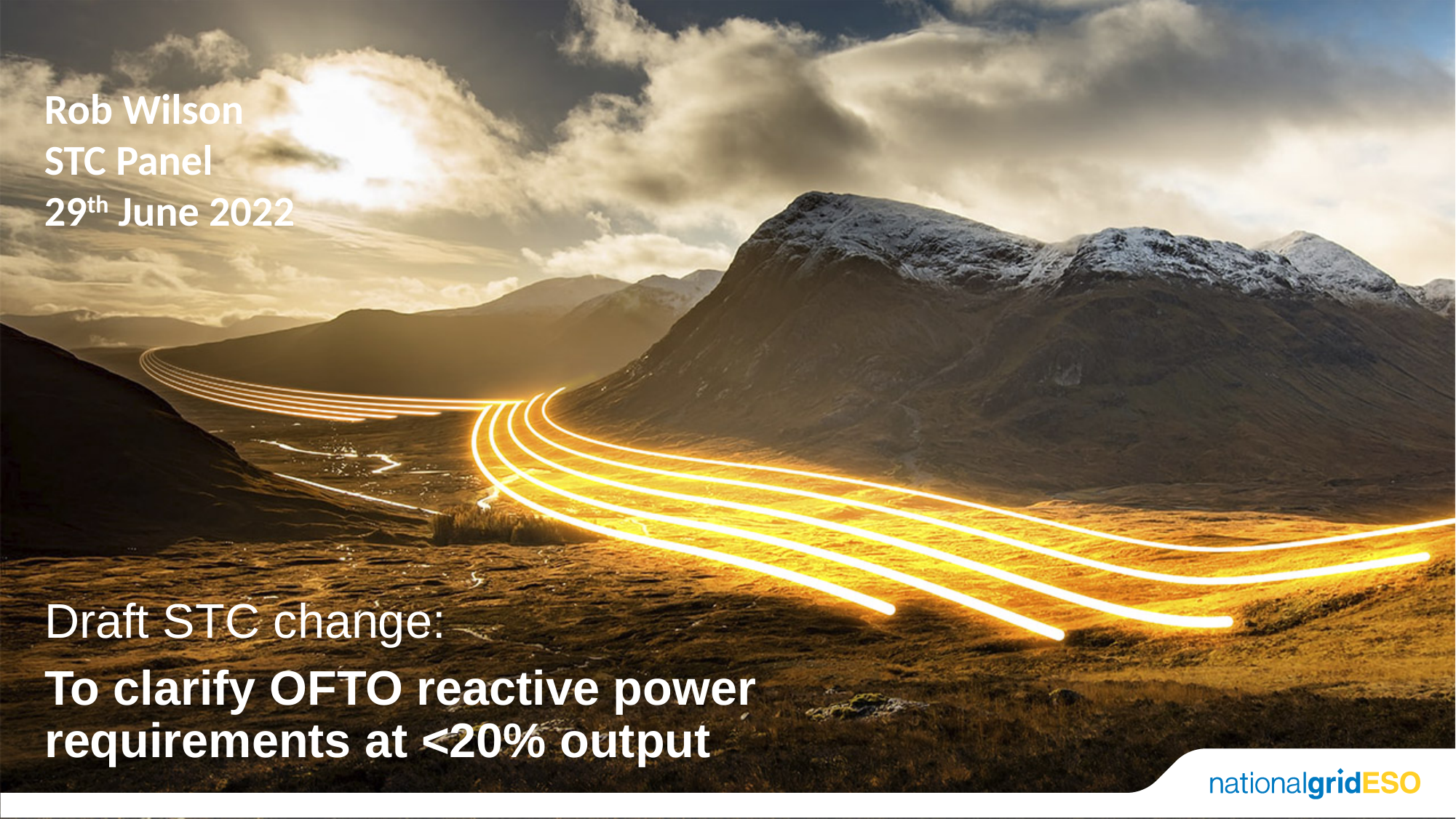

Rob Wilson
STC Panel
29th June 2022
Draft STC change:
To clarify OFTO reactive power requirements at <20% output